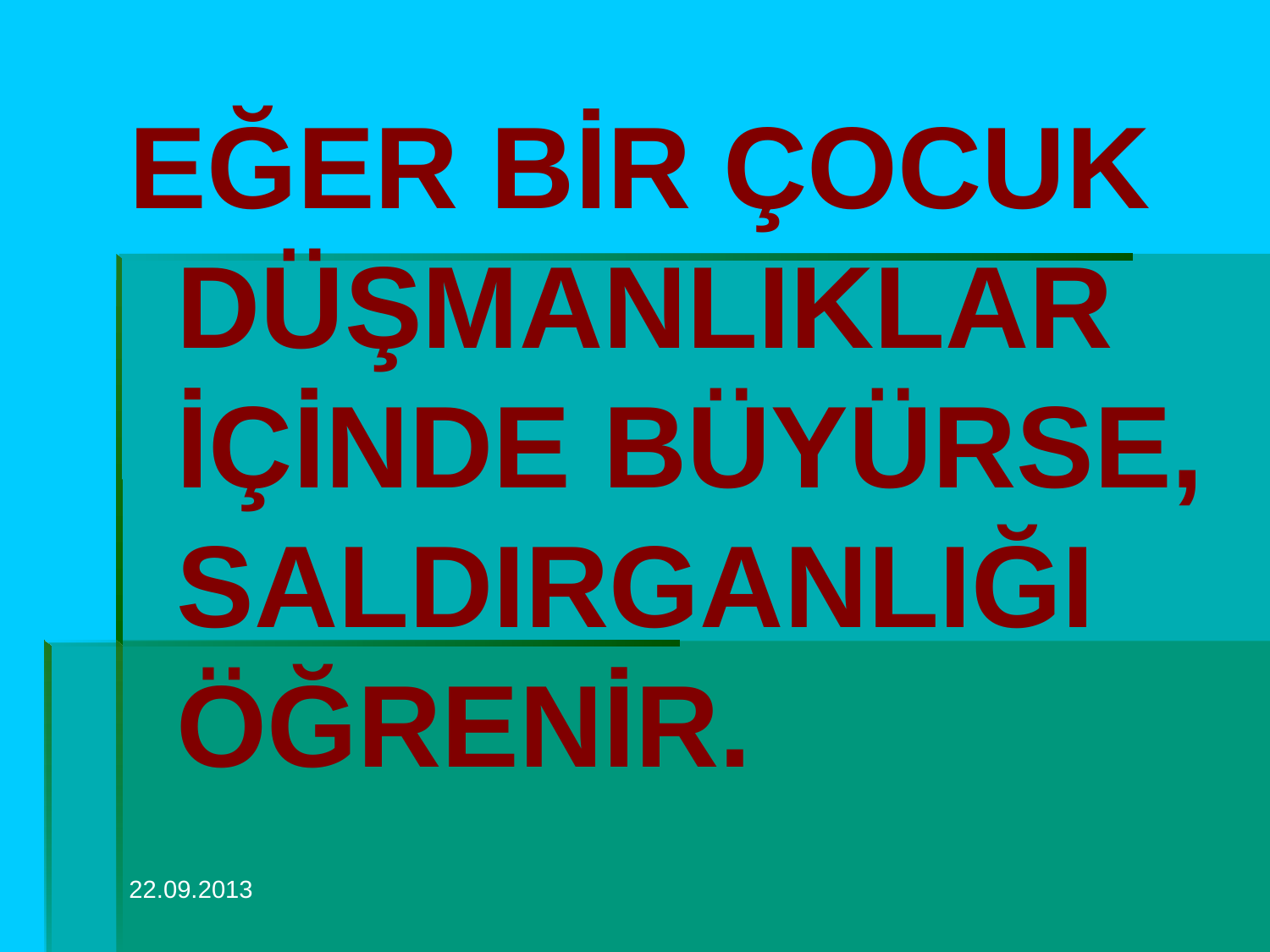

EĞER BİR ÇOCUK DÜŞMANLIKLAR İÇİNDE BÜYÜRSE, SALDIRGANLIĞI ÖĞRENİR.
22.09.2013